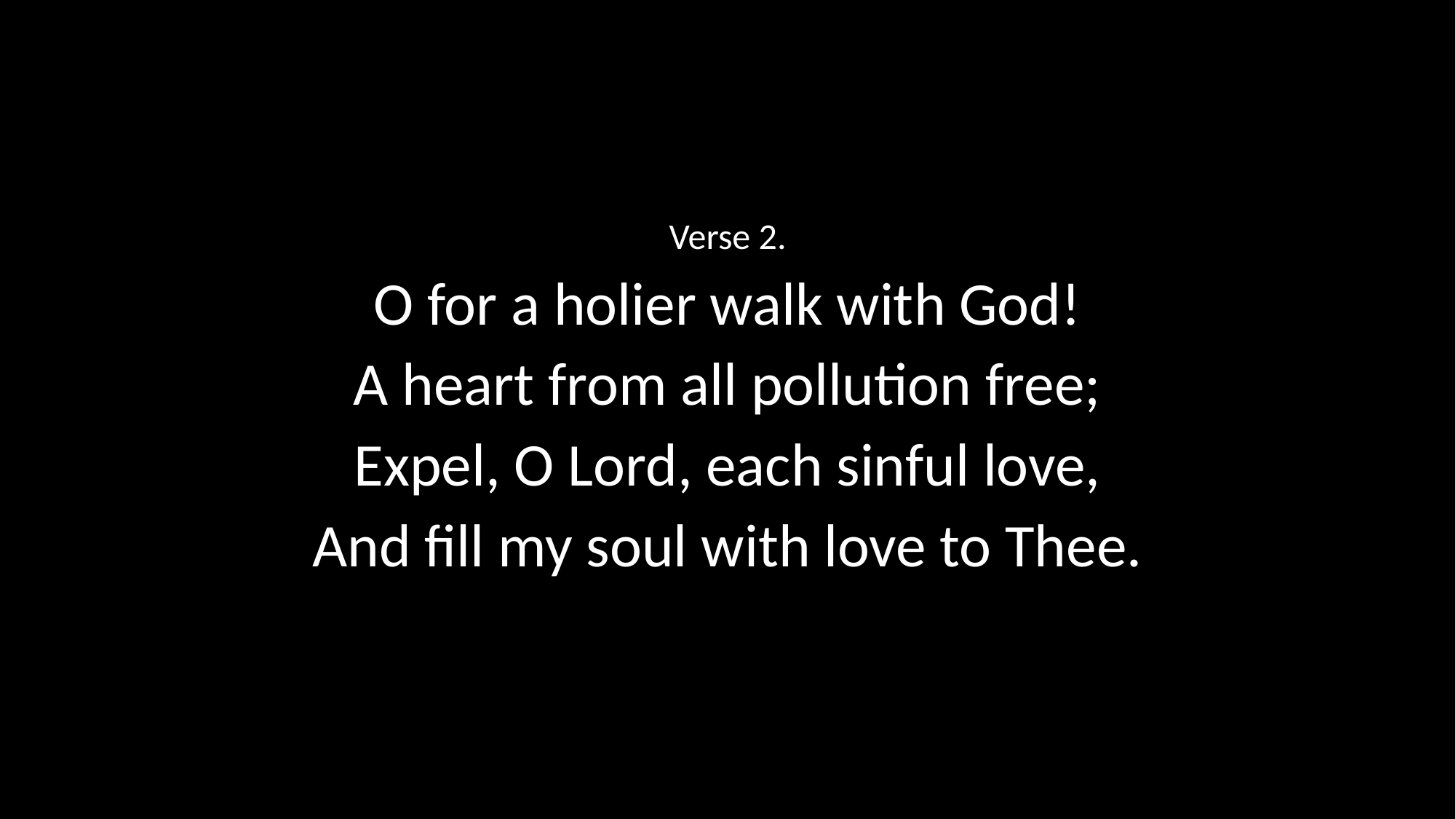

Verse 2.
O for a holier walk with God!
A heart from all pollution free;
Expel, O Lord, each sinful love,
And fill my soul with love to Thee.